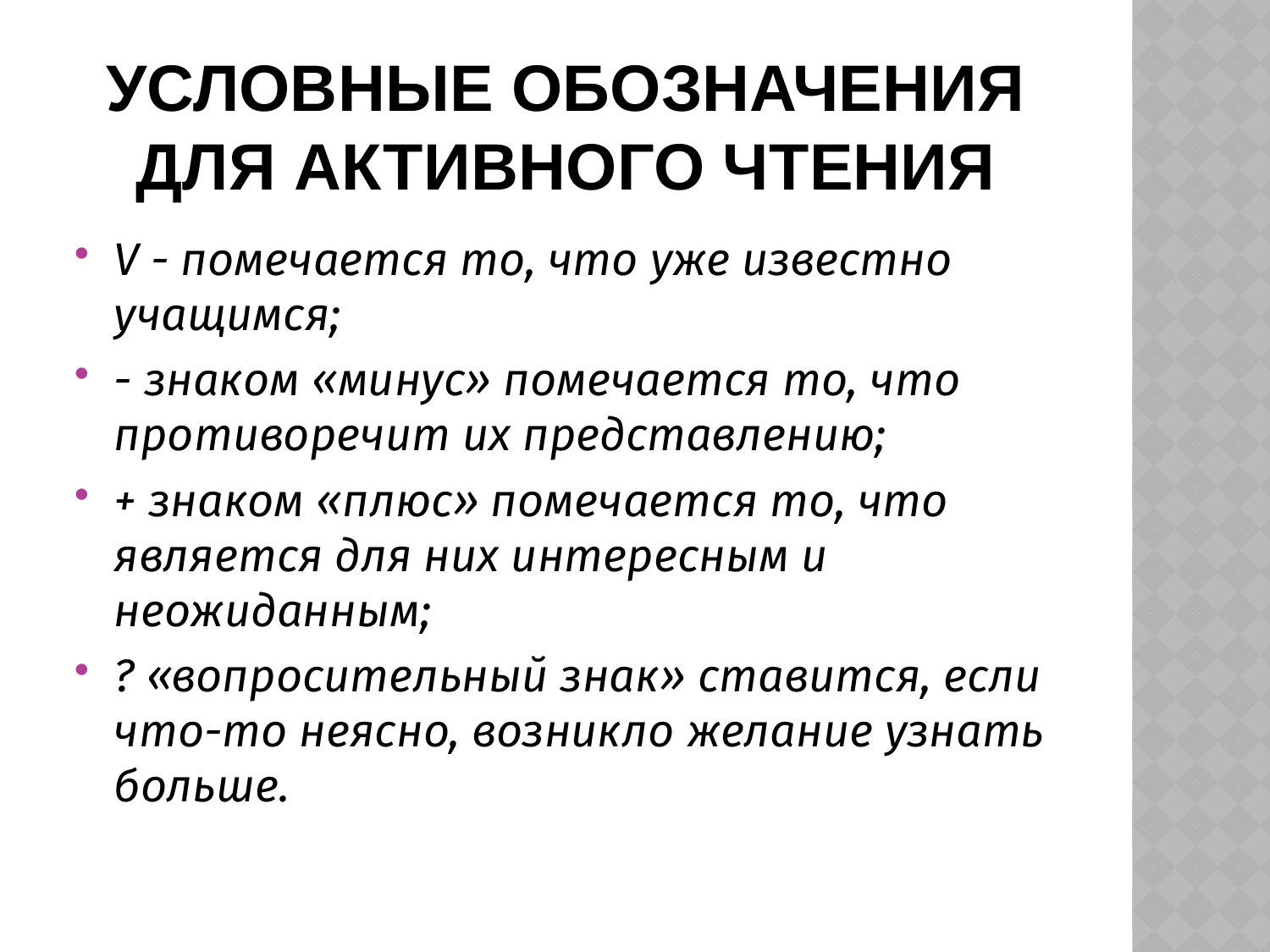

# Условные обозначения для активного чтения
V - помечается то, что уже известно учащимся;
- знаком «минус» помечается то, что противоречит их представлению;
+ знаком «плюс» помечается то, что является для них интересным и неожиданным;
? «вопросительный знак» ставится, если что-то неясно, возникло желание узнать больше.